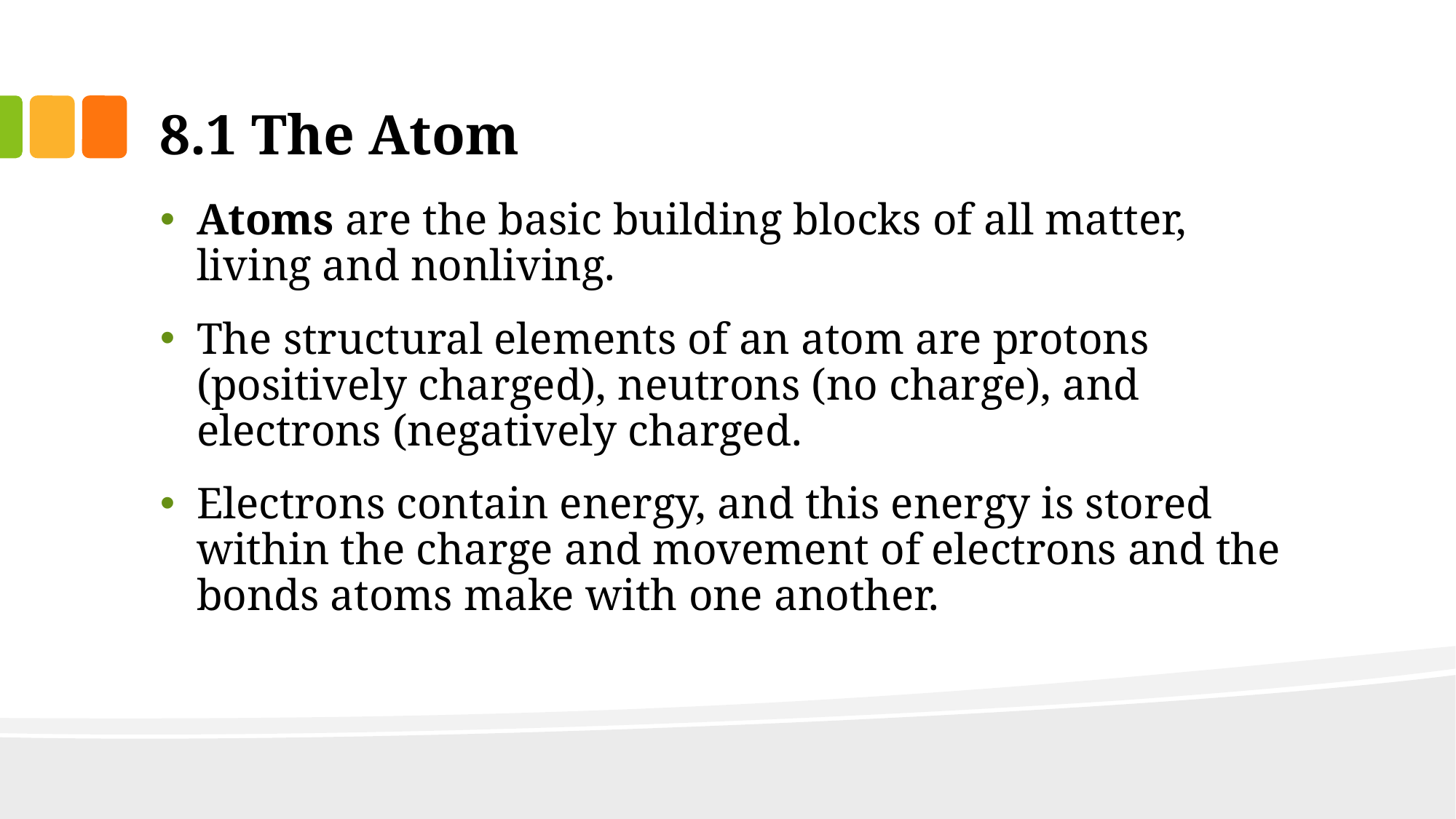

# 8.1 The Atom
Atoms are the basic building blocks of all matter, living and nonliving.
The structural elements of an atom are protons (positively charged), neutrons (no charge), and electrons (negatively charged.
Electrons contain energy, and this energy is stored within the charge and movement of electrons and the bonds atoms make with one another.